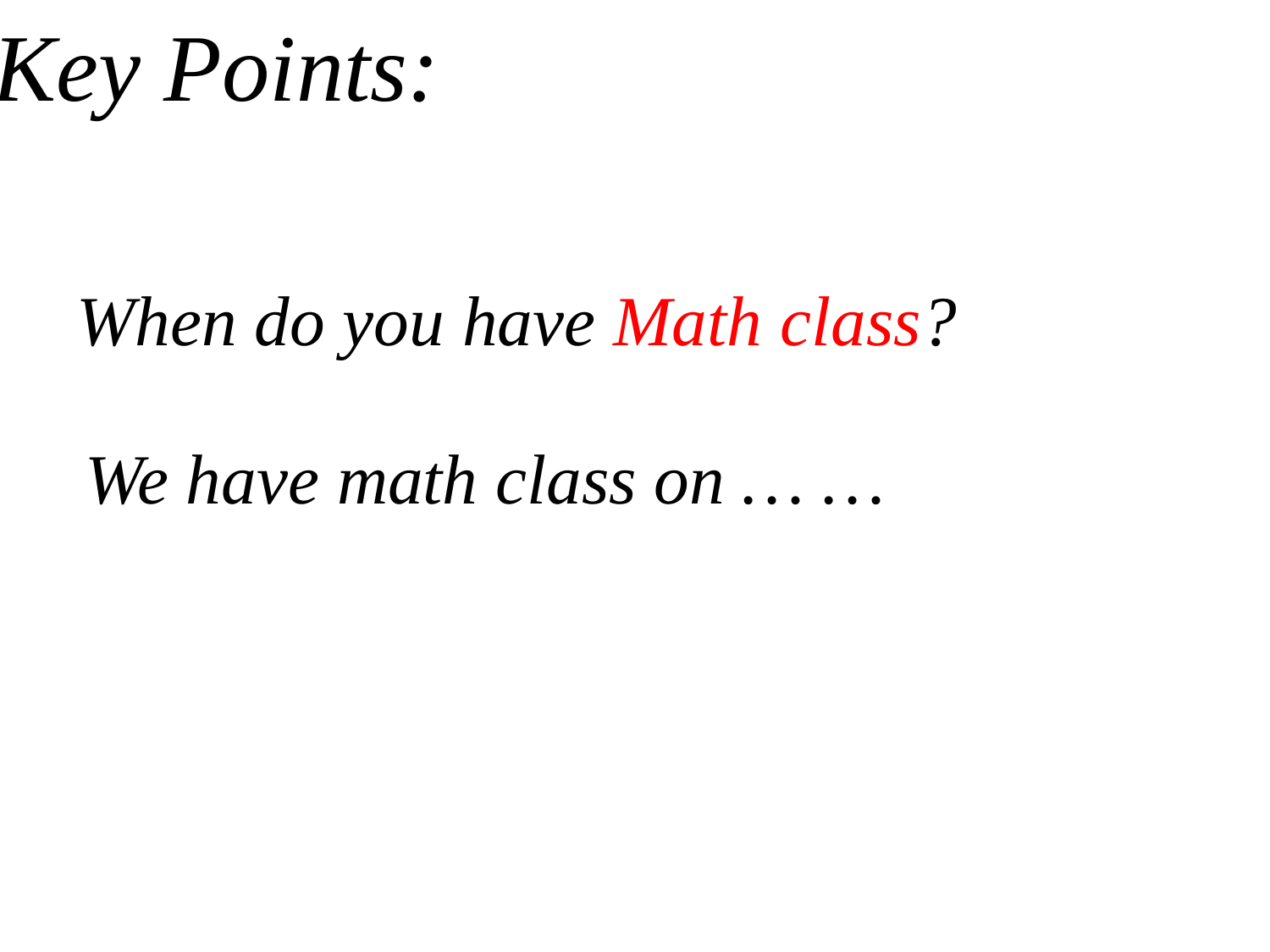

Key Points:
When do you have Math class?
We have math class on … …